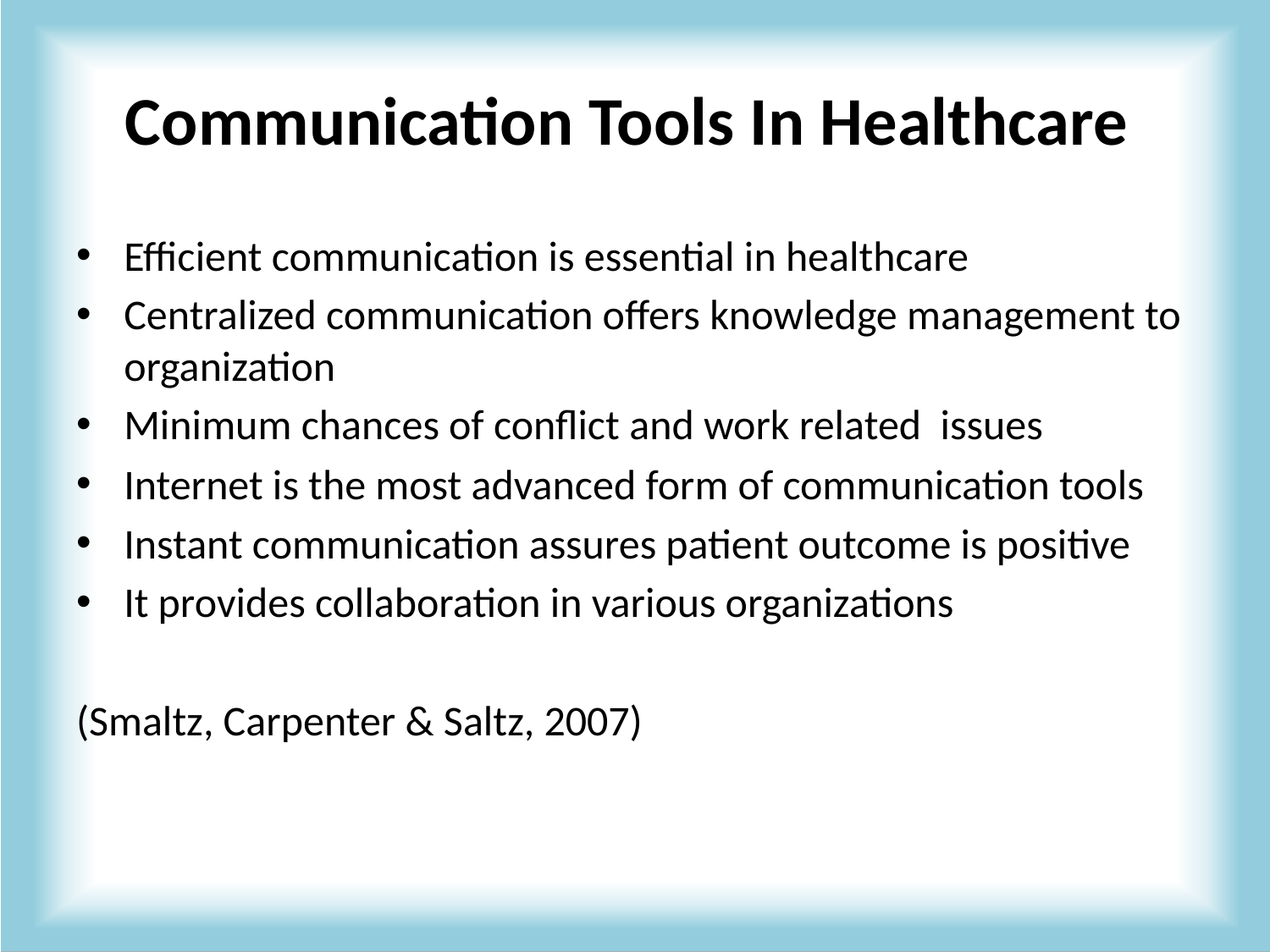

# Communication Tools In Healthcare
Efficient communication is essential in healthcare
Centralized communication offers knowledge management to organization
Minimum chances of conflict and work related  issues
Internet is the most advanced form of communication tools
Instant communication assures patient outcome is positive
It provides collaboration in various organizations

(Smaltz, Carpenter & Saltz, 2007)